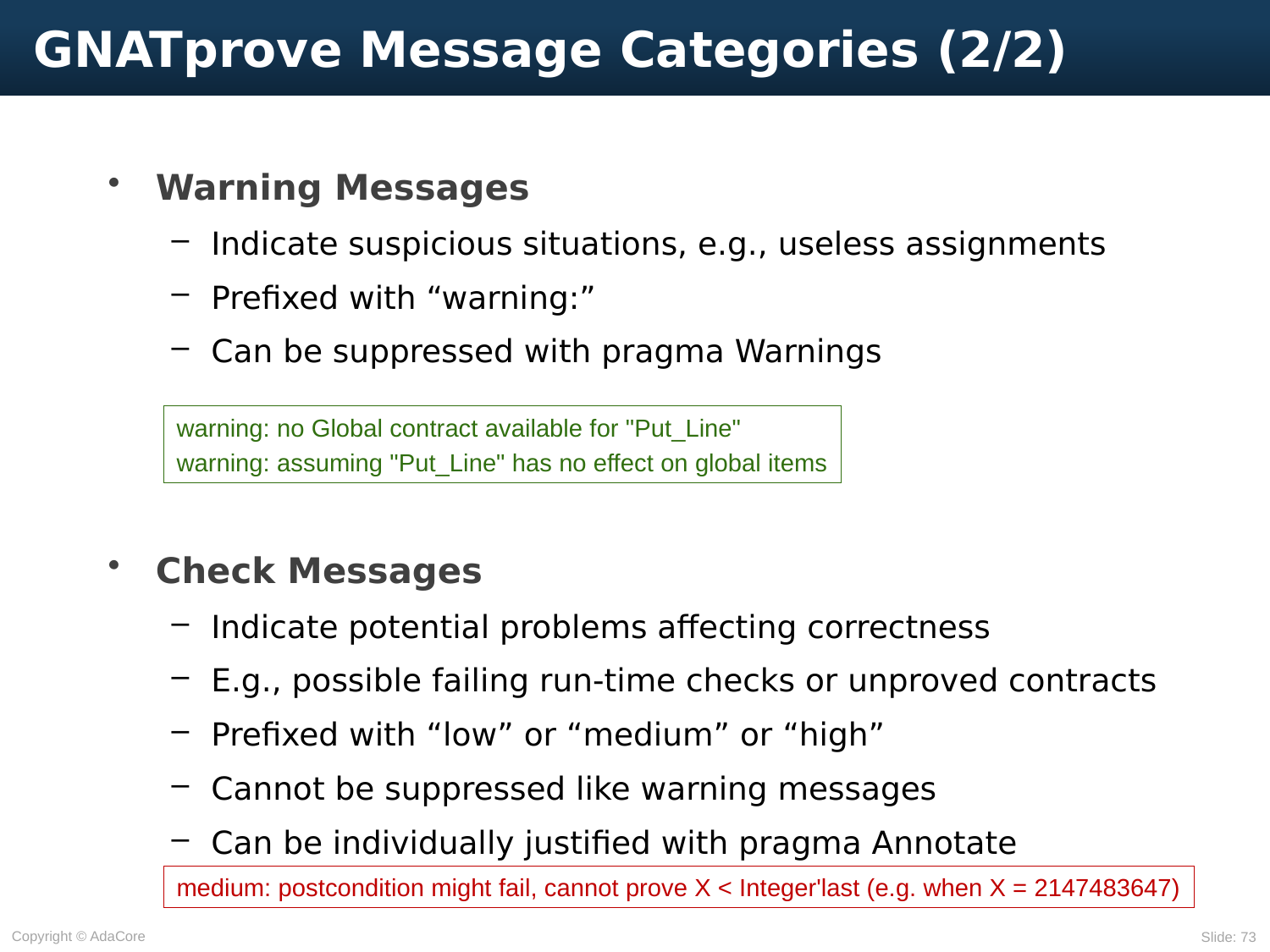

# GNATprove Message Categories (2/2)
Warning Messages
Indicate suspicious situations, e.g., useless assignments
Prefixed with “warning:”
Can be suppressed with pragma Warnings

Check Messages
Indicate potential problems affecting correctness
E.g., possible failing run-time checks or unproved contracts
Prefixed with “low” or “medium” or “high”
Cannot be suppressed like warning messages
Can be individually justified with pragma Annotate
warning: no Global contract available for "Put_Line"
warning: assuming "Put_Line" has no effect on global items
medium: postcondition might fail, cannot prove X < Integer'last (e.g. when X = 2147483647)